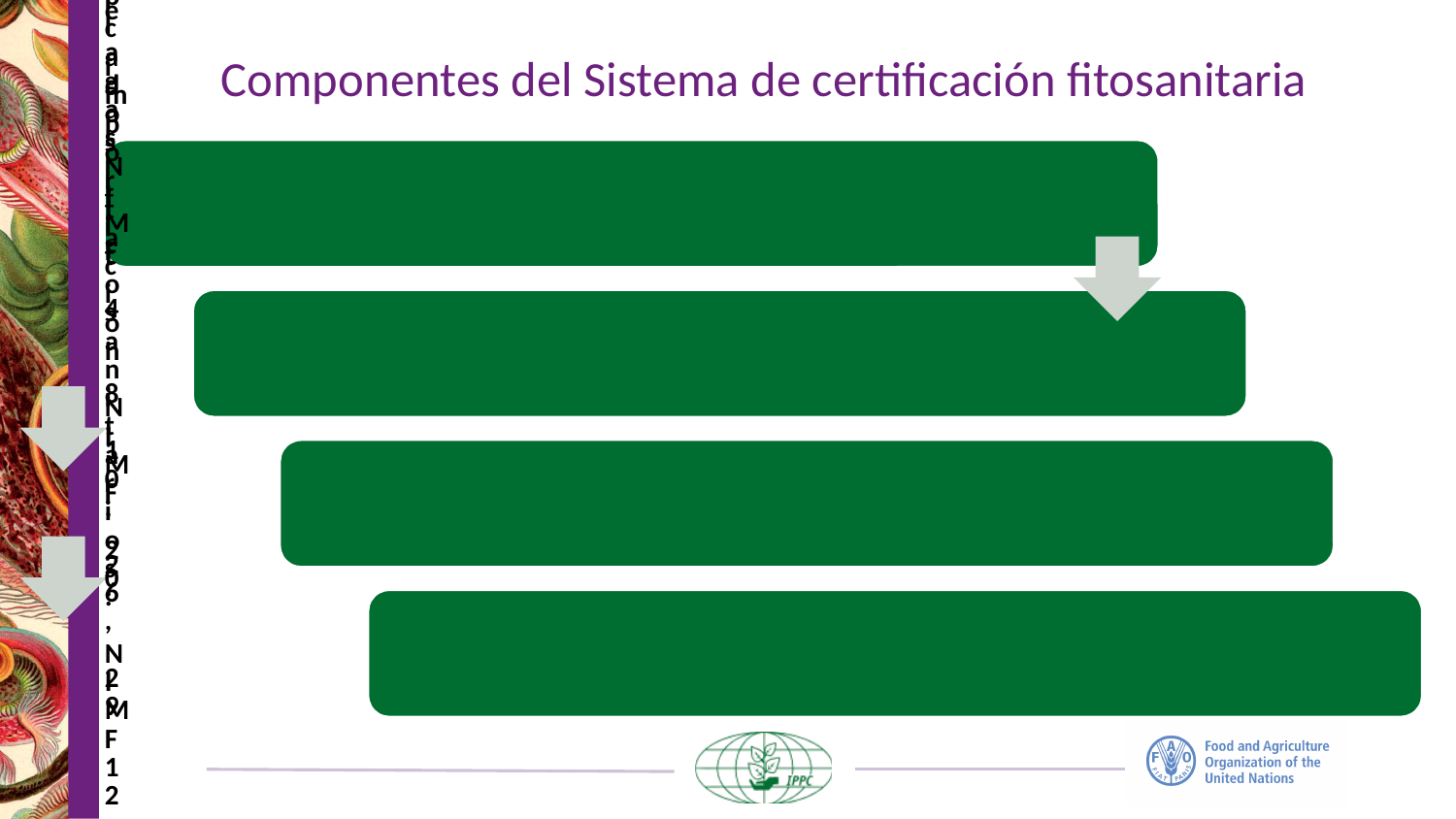

# Componentes del Sistema de certificación fitosanitaria